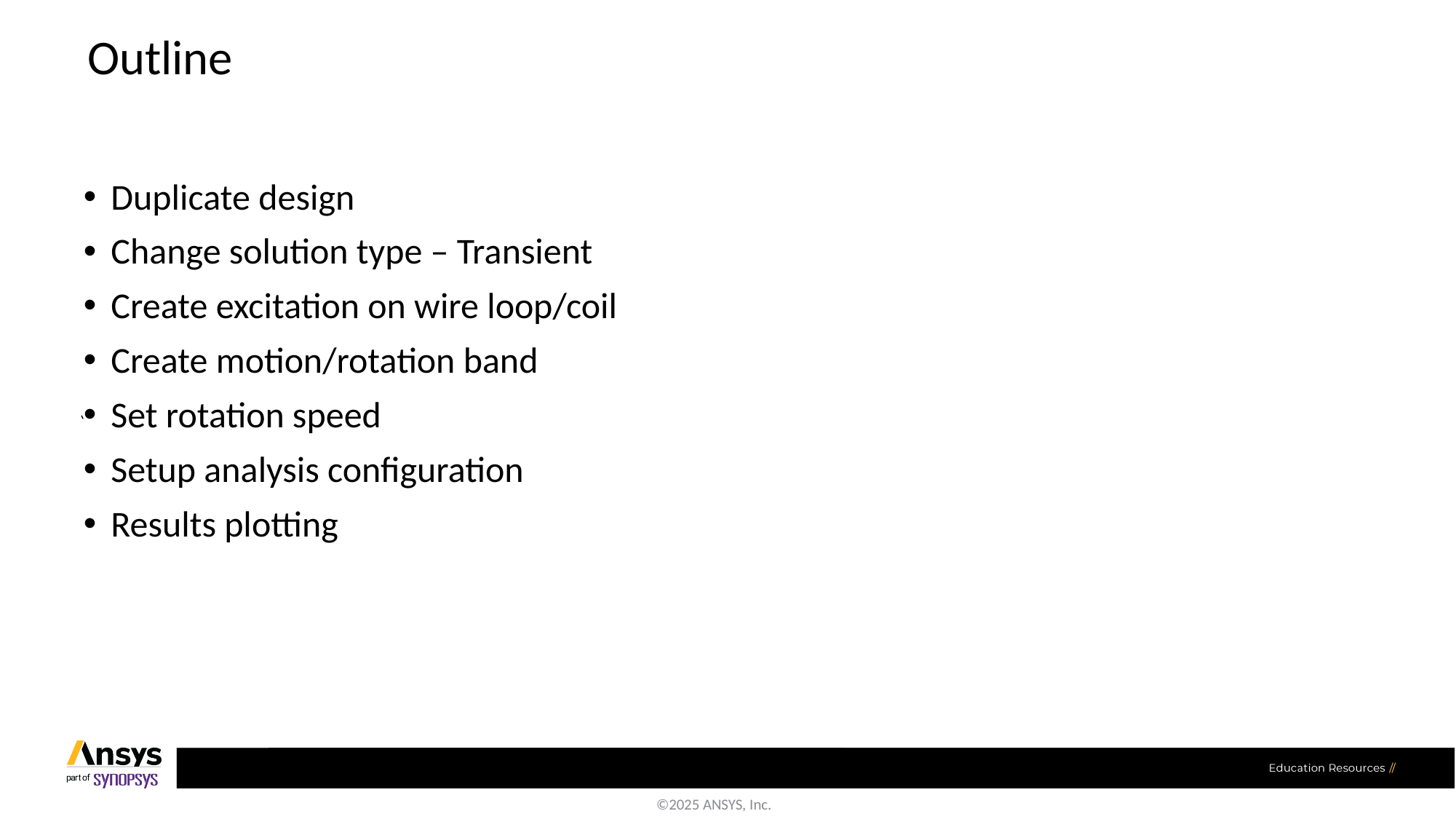

# Outline
Duplicate design
Change solution type – Transient
Create excitation on wire loop/coil
Create motion/rotation band
Set rotation speed
Setup analysis configuration
Results plotting